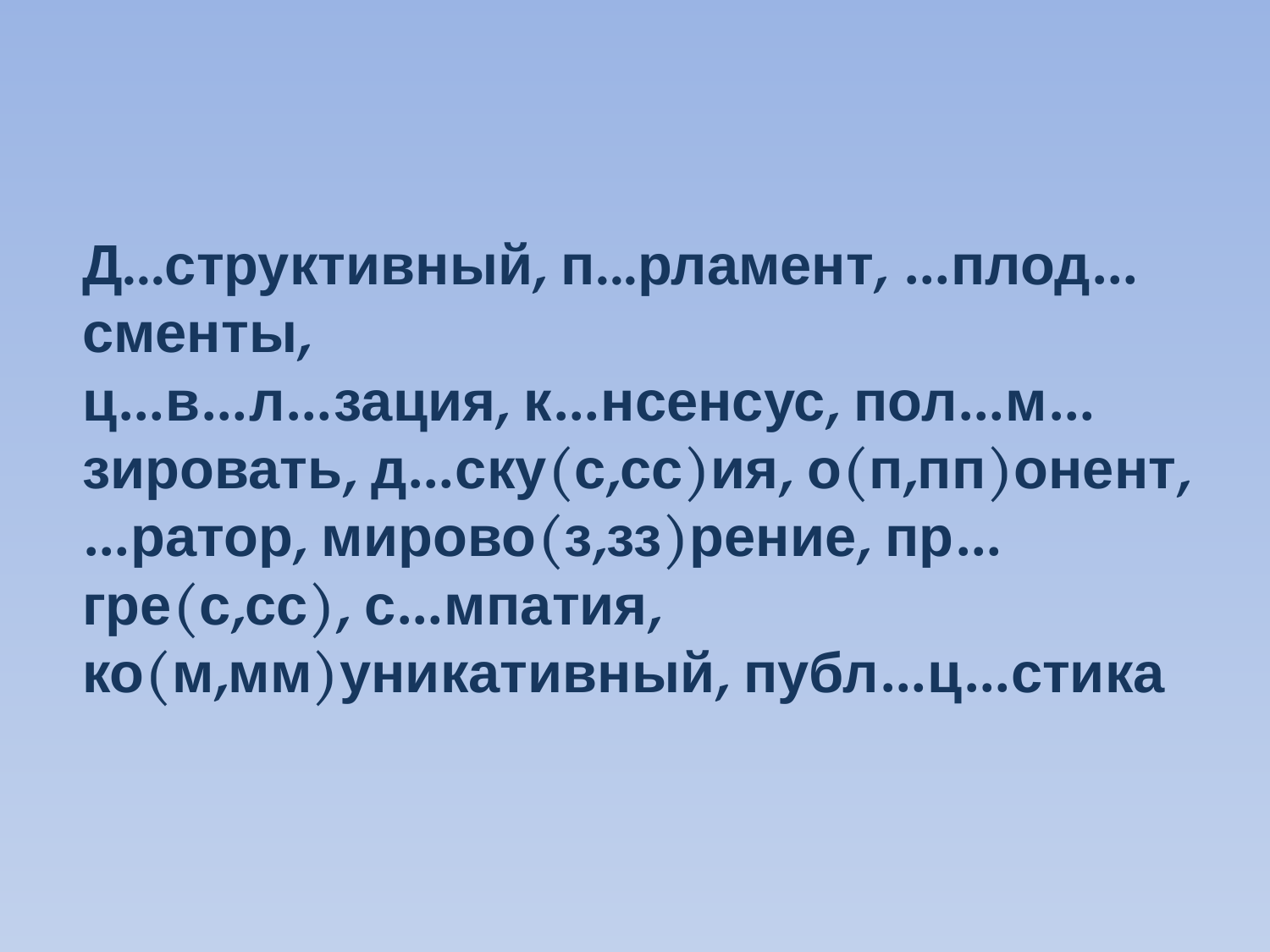

# Д...структивный, п...рламент, …плод…сменты, ц…в…л…зация, к…нсенсус, пол…м…зировать, д…ску(с,сс)ия, о(п,пп)онент, …ратор, мирово(з,зз)рение, пр…гре(с,сс), с…мпатия, ко(м,мм)уникативный, публ…ц…стика